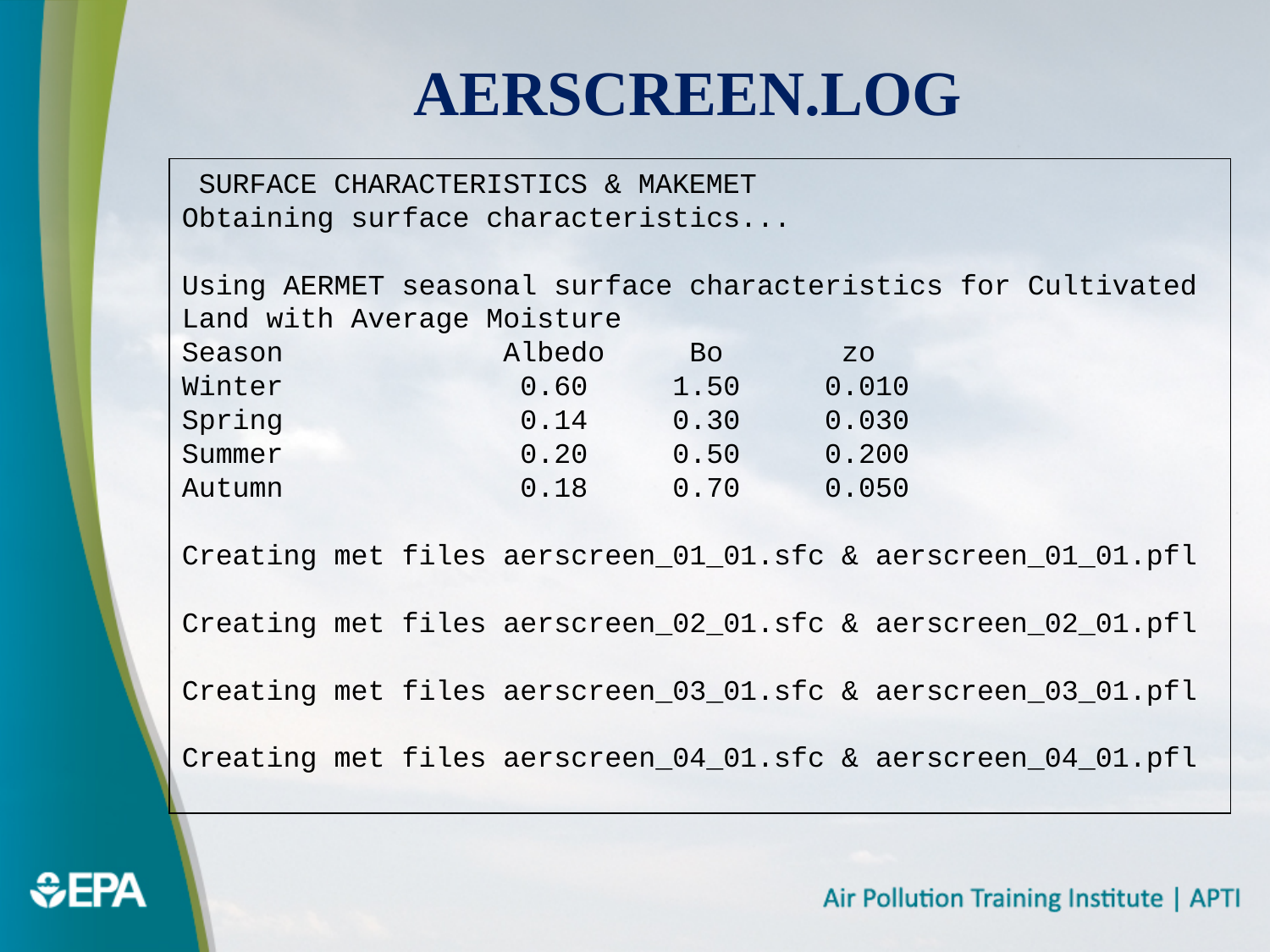

# AERSCREEN.LOG
 SURFACE CHARACTERISTICS & MAKEMET
Obtaining surface characteristics...

Using AERMET seasonal surface characteristics for Cultivated Land with Average Moisture
Season             Albedo     Bo       zo
Winter              0.60     1.50     0.010
Spring              0.14     0.30     0.030
Summer              0.20     0.50     0.200
Autumn              0.18     0.70     0.050

Creating met files aerscreen_01_01.sfc & aerscreen_01_01.pfl

Creating met files aerscreen_02_01.sfc & aerscreen_02_01.pfl

Creating met files aerscreen_03_01.sfc & aerscreen_03_01.pfl

Creating met files aerscreen_04_01.sfc & aerscreen_04_01.pfl